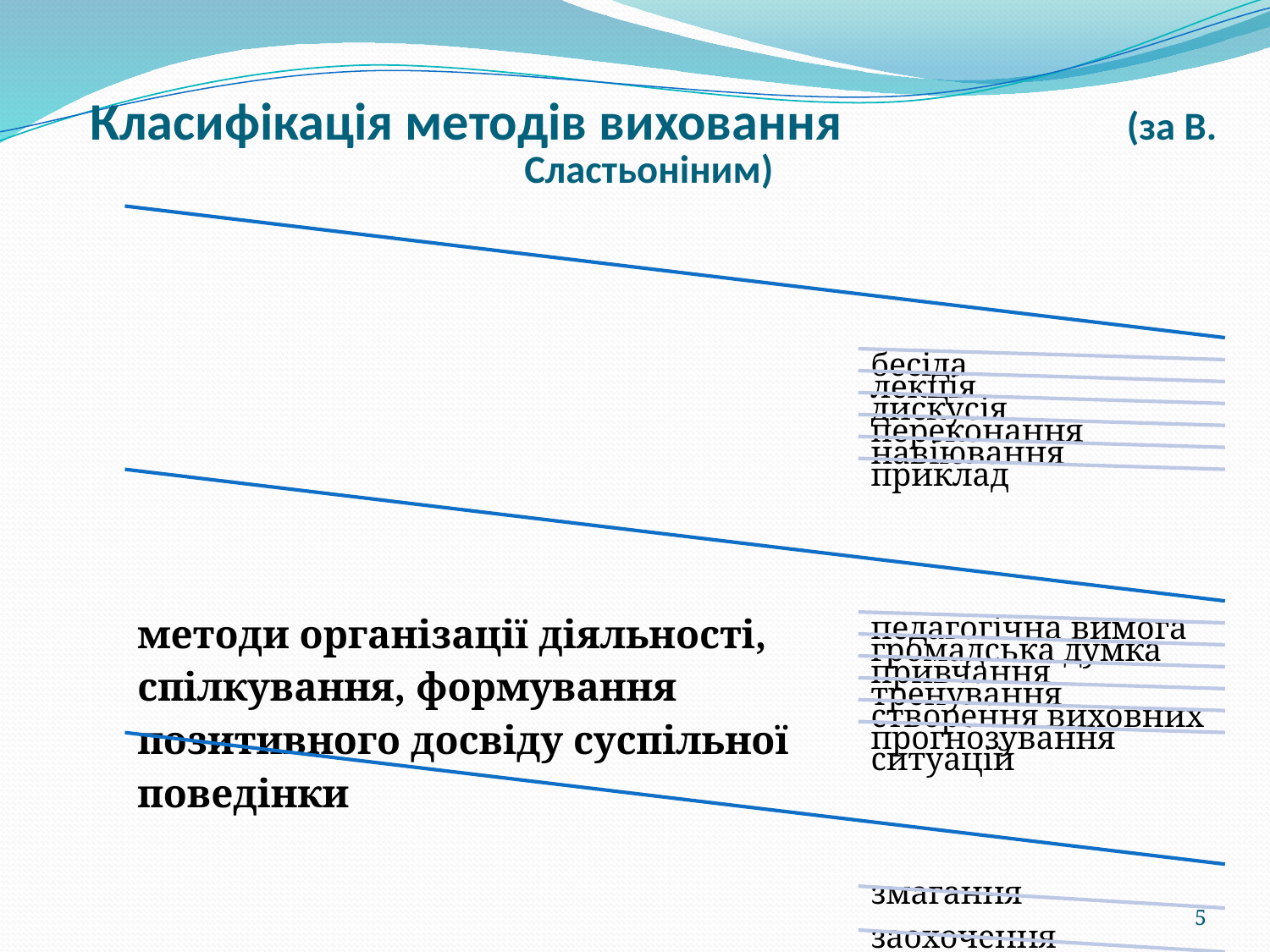

# Класифікація методів виховання                        (за В. Сластьоніним)
бесіда
методи організації діяльності, спілкування, формування позитивного досвіду суспільної поведінки
педагогічна вимога
лекція
дискусія
переконання
навіювання
приклад
громадська думка
привчання
тренування
прогнозування
змагання
заохочення
5